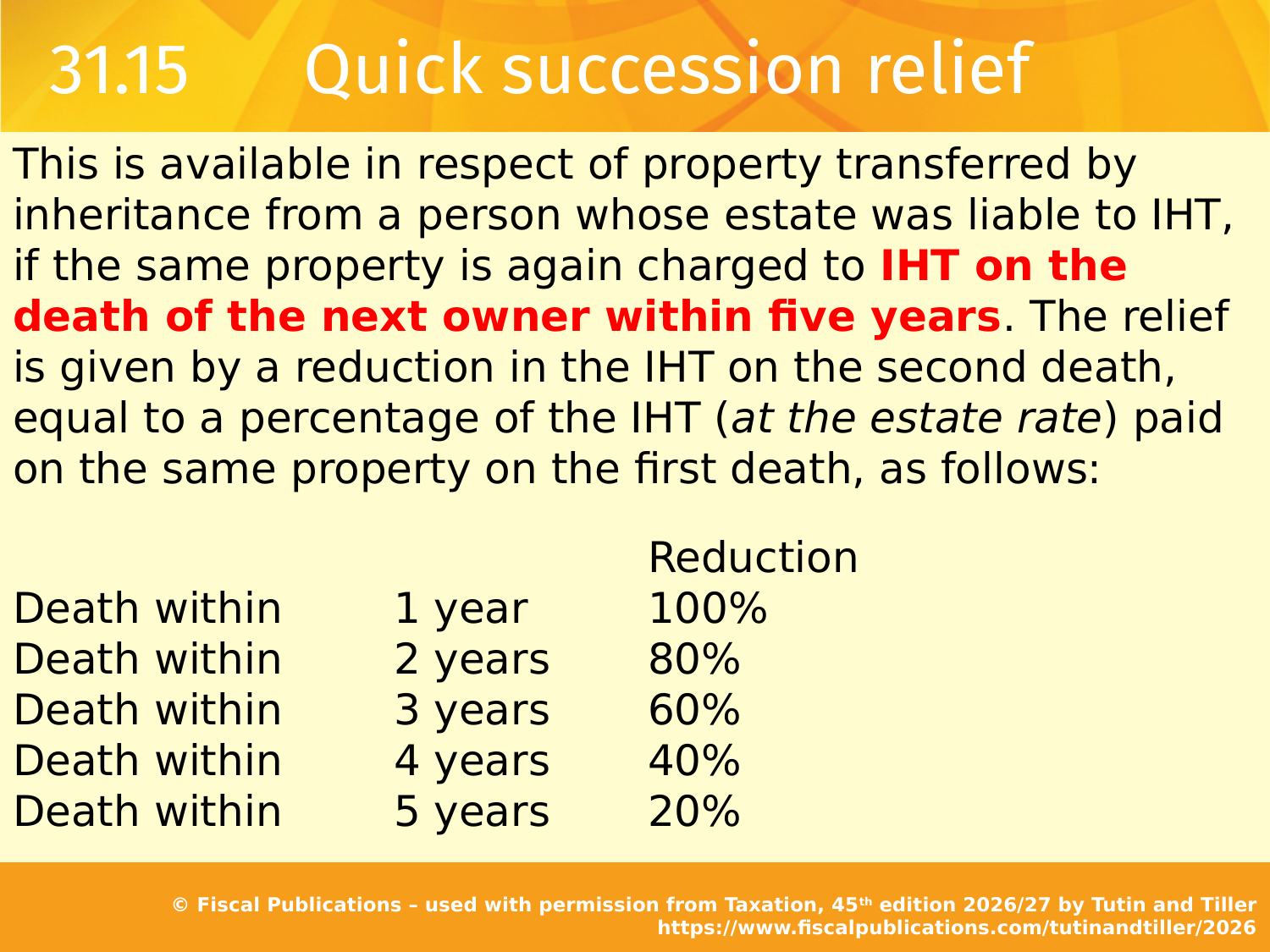

# 31.15	Quick succession relief
This is available in respect of property transferred by inheritance from a person whose estate was liable to IHT, if the same property is again charged to IHT on the death of the next owner within five years. The relief is given by a reduction in the IHT on the second death, equal to a percentage of the IHT (at the estate rate) paid on the same property on the first death, as follows:

					Reduction
Death within	1 year	100%
Death within	2 years	80%
Death within	3 years	60%
Death within	4 years	40%
Death within	5 years	20%